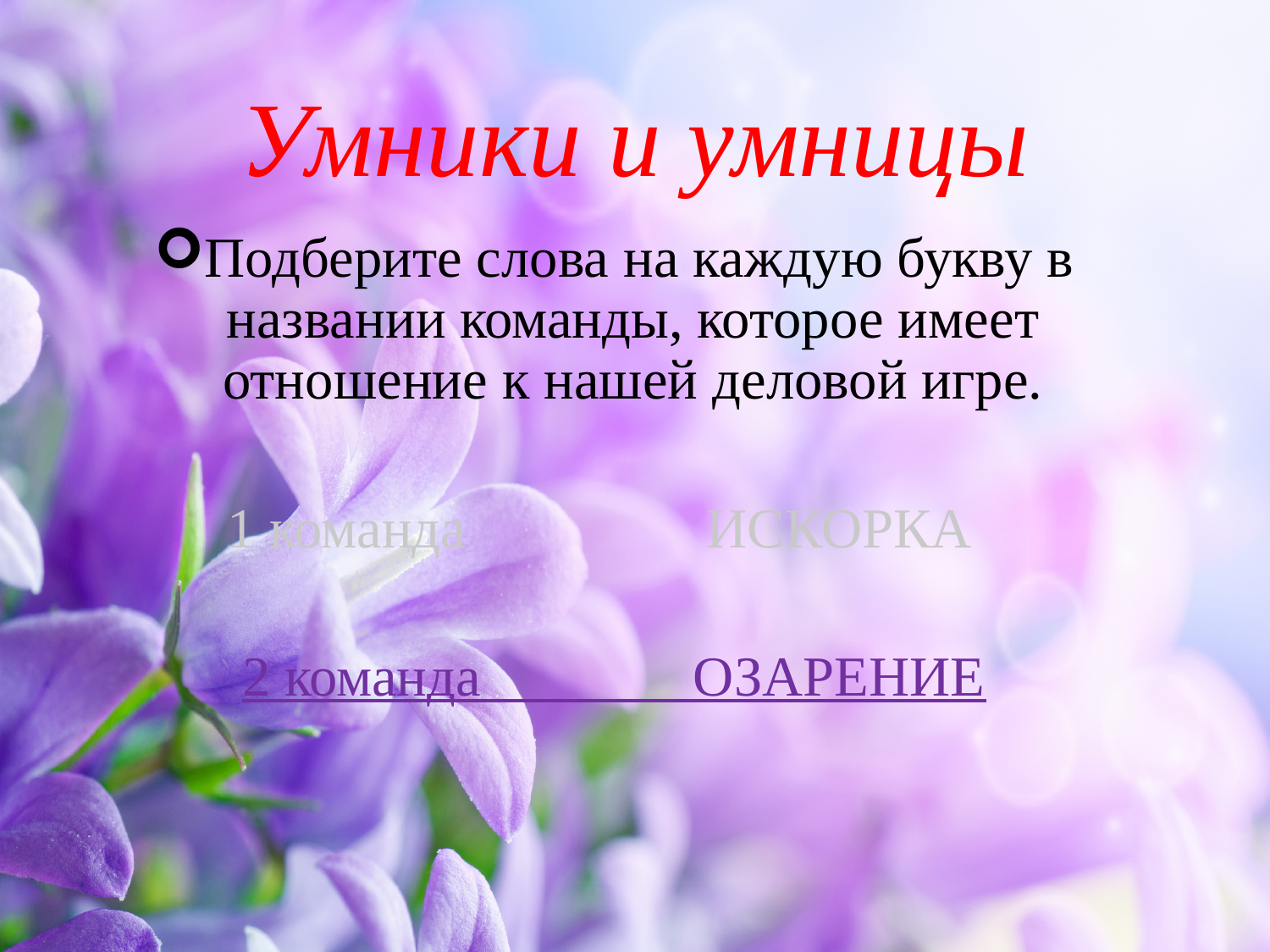

# Умники и умницы
Подберите слова на каждую букву в названии команды, которое имеет отношение к нашей деловой игре.

1 команда                 ИСКОРКА

2 команда               ОЗАРЕНИЕ